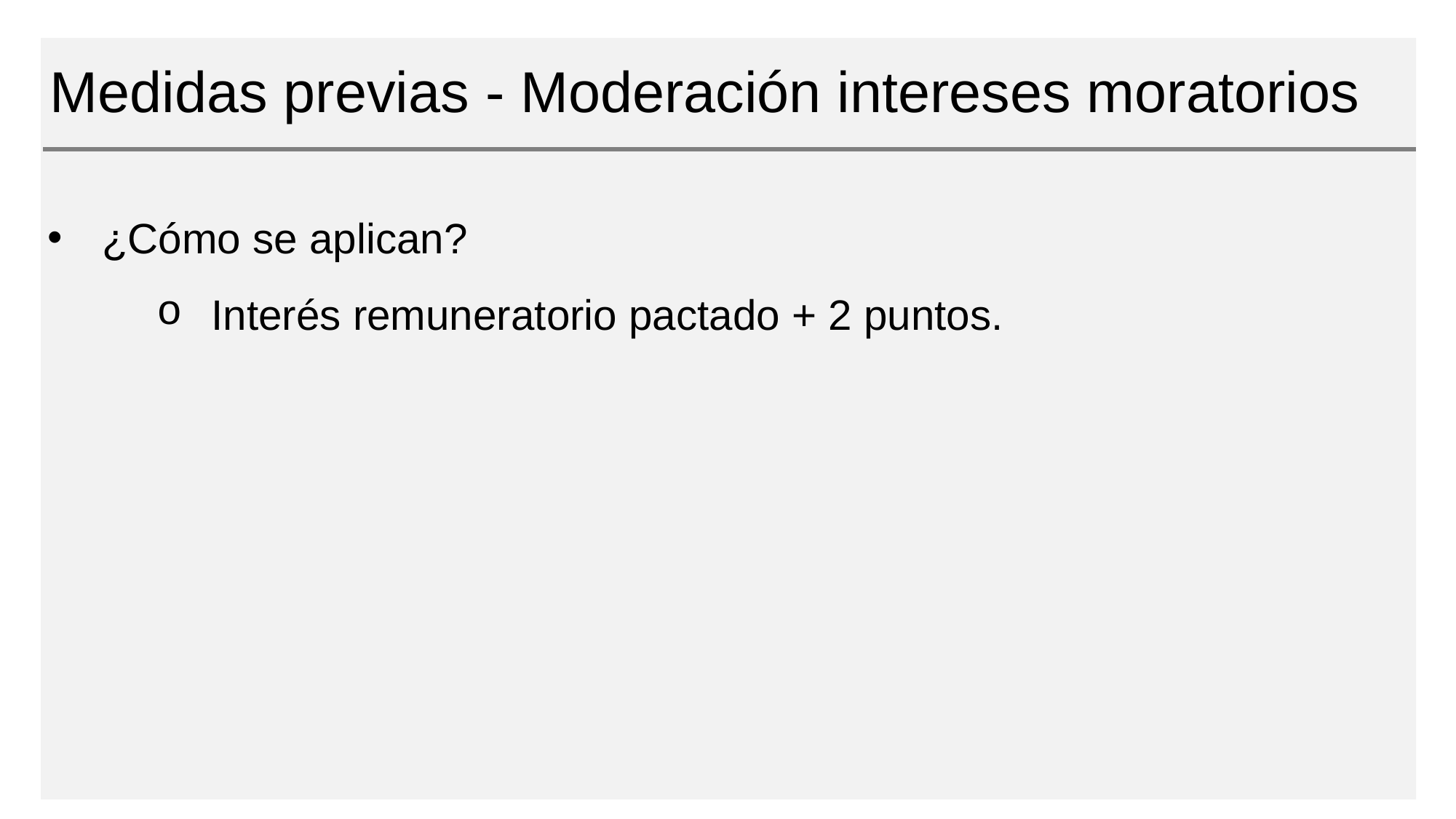

# Medidas previas - Moderación intereses moratorios
¿Cómo se aplican?
Interés remuneratorio pactado + 2 puntos.